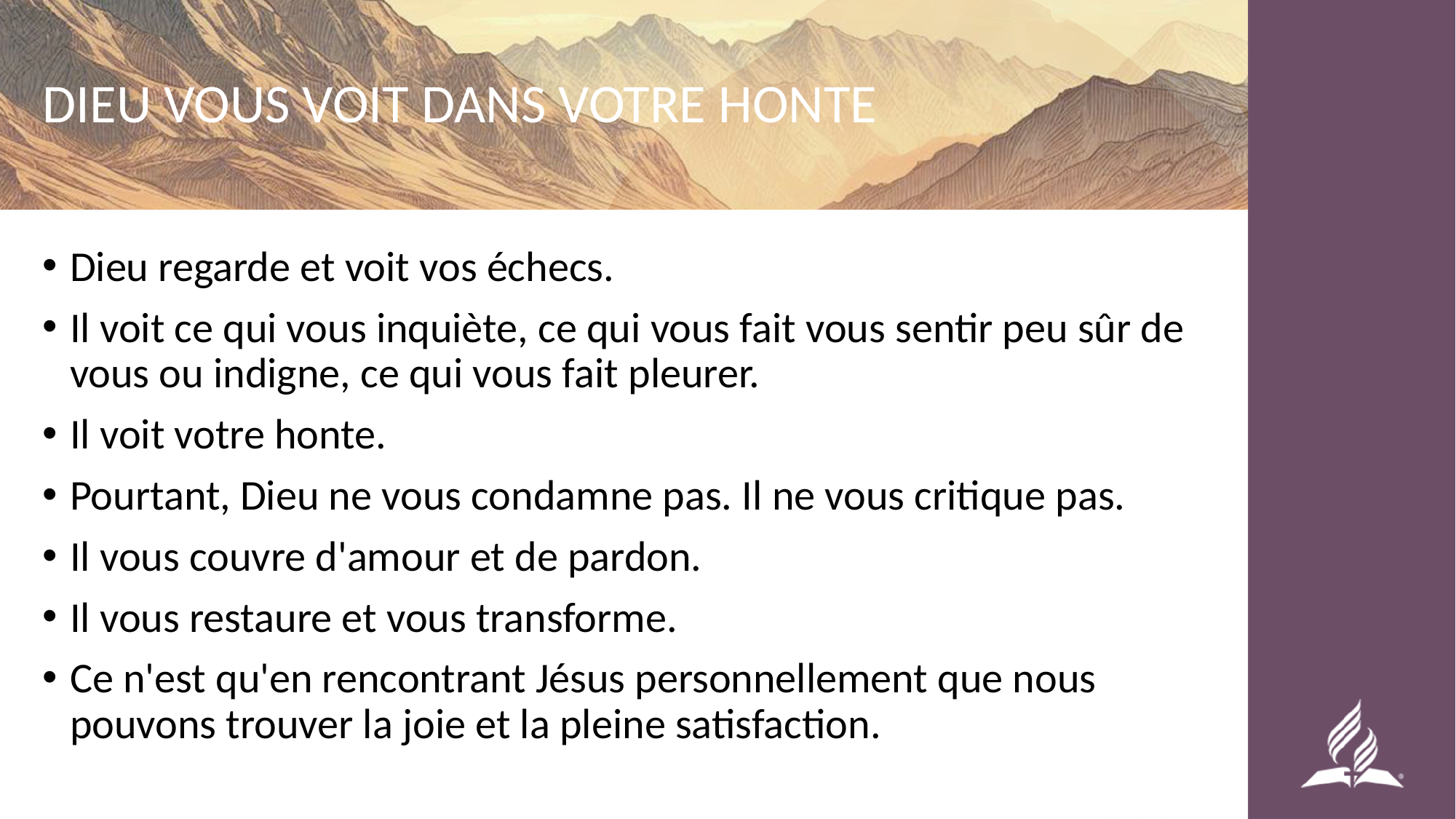

# DIEU VOUS VOIT DANS VOTRE HONTE
Dieu regarde et voit vos échecs.
Il voit ce qui vous inquiète, ce qui vous fait vous sentir peu sûr de vous ou indigne, ce qui vous fait pleurer.
Il voit votre honte.
Pourtant, Dieu ne vous condamne pas. Il ne vous critique pas.
Il vous couvre d'amour et de pardon.
Il vous restaure et vous transforme.
Ce n'est qu'en rencontrant Jésus personnellement que nous pouvons trouver la joie et la pleine satisfaction.